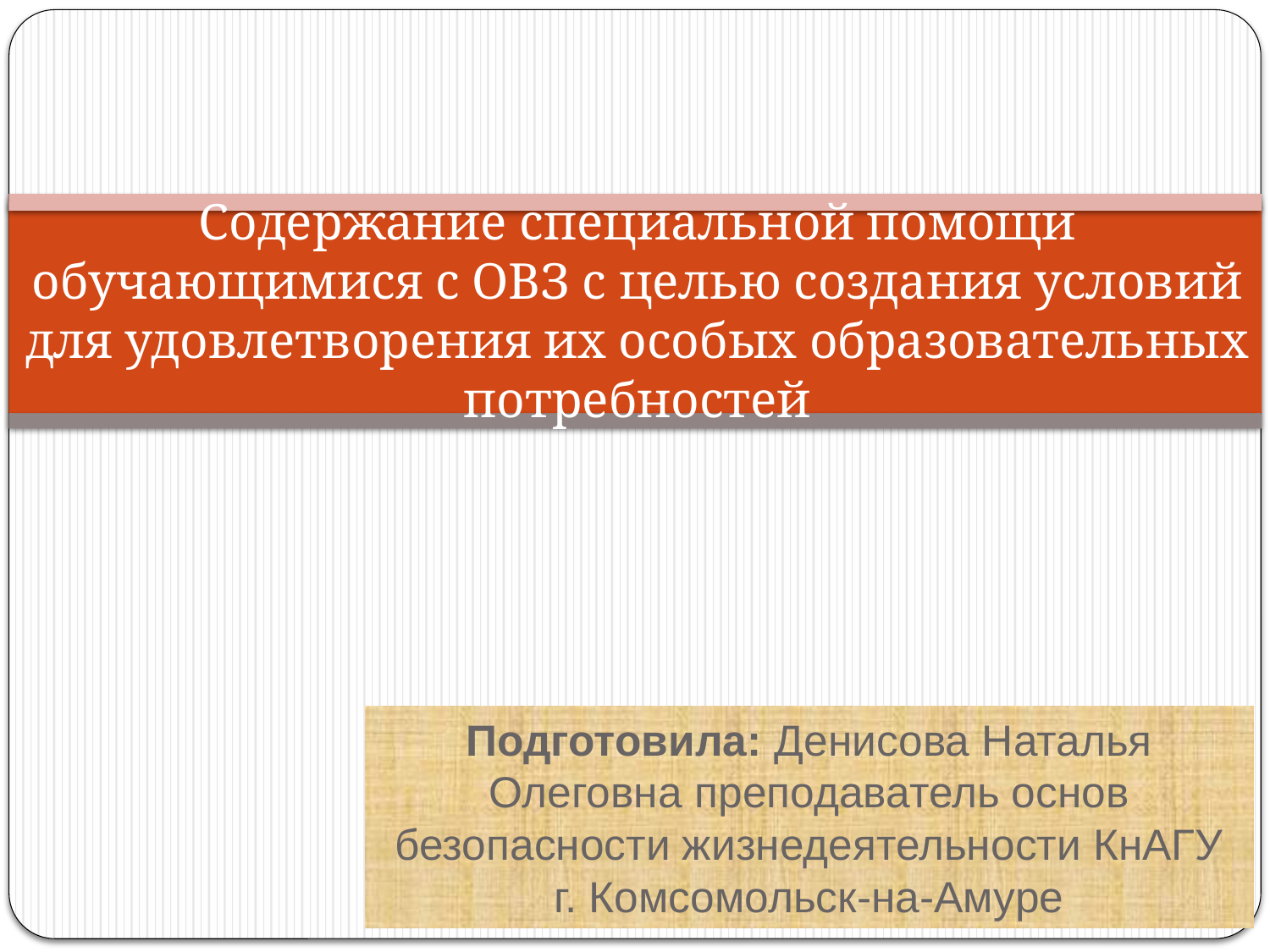

# Содержание специальной помощи обучающимися с ОВЗ с целью создания условий для удовлетворения их особых образовательных потребностей
Подготовила: Денисова Наталья Олеговна преподаватель основ безопасности жизнедеятельности КнАГУ г. Комсомольск-на-Амуре